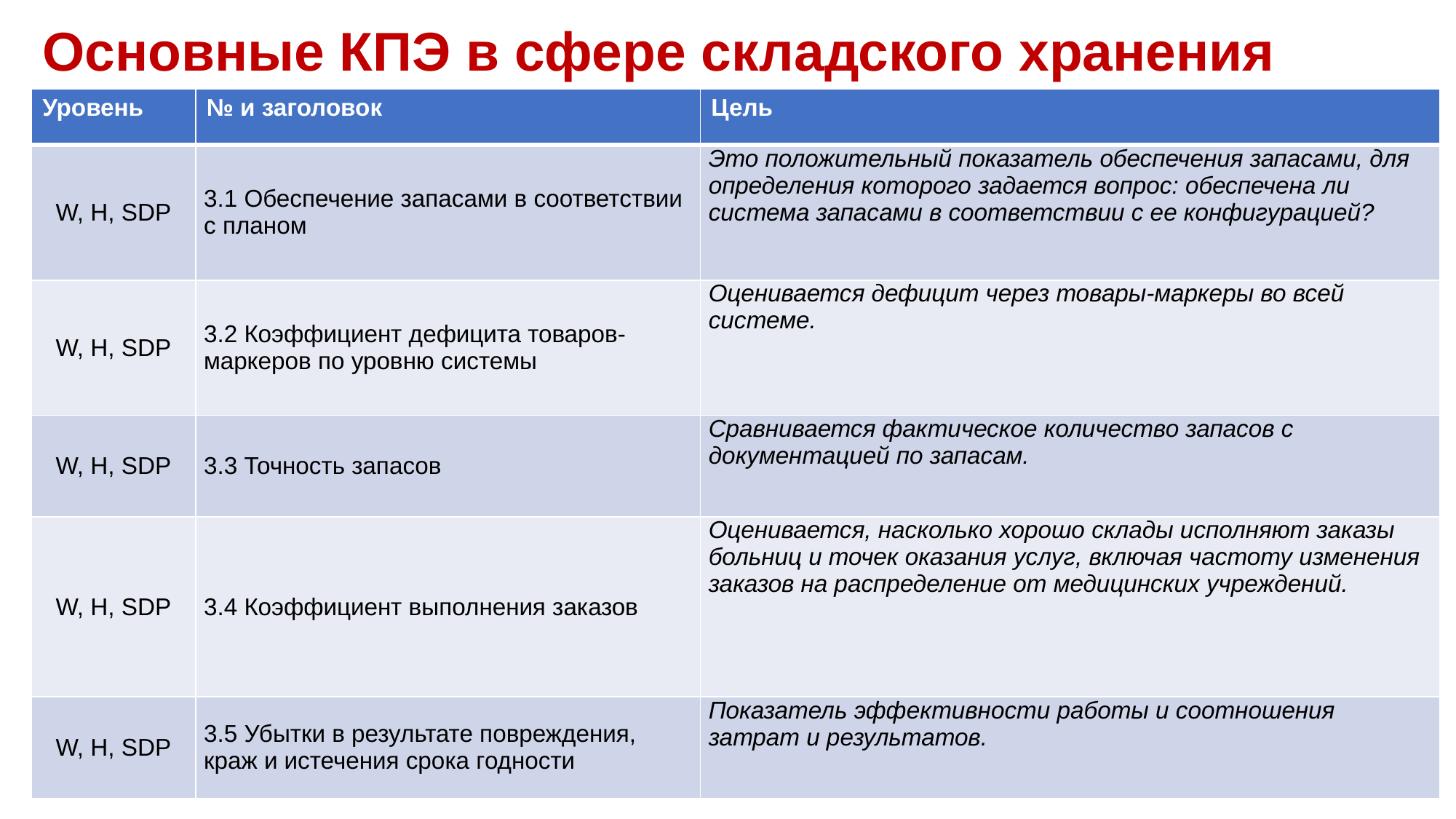

# Основные КПЭ в сфере складского хранения
| Уровень | № и заголовок | Цель |
| --- | --- | --- |
| W, H, SDP | 3.1 Обеспечение запасами в соответствии с планом | Это положительный показатель обеспечения запасами, для определения которого задается вопрос: обеспечена ли система запасами в соответствии с ее конфигурацией? |
| W, H, SDP | 3.2 Коэффициент дефицита товаров-маркеров по уровню системы | Оценивается дефицит через товары-маркеры во всей системе. |
| W, H, SDP | 3.3 Точность запасов | Сравнивается фактическое количество запасов с документацией по запасам. |
| W, H, SDP | 3.4 Коэффициент выполнения заказов | Оценивается, насколько хорошо склады исполняют заказы больниц и точек оказания услуг, включая частоту изменения заказов на распределение от медицинских учреждений. |
| W, H, SDP | 3.5 Убытки в результате повреждения, краж и истечения срока годности | Показатель эффективности работы и соотношения затрат и результатов. |

7